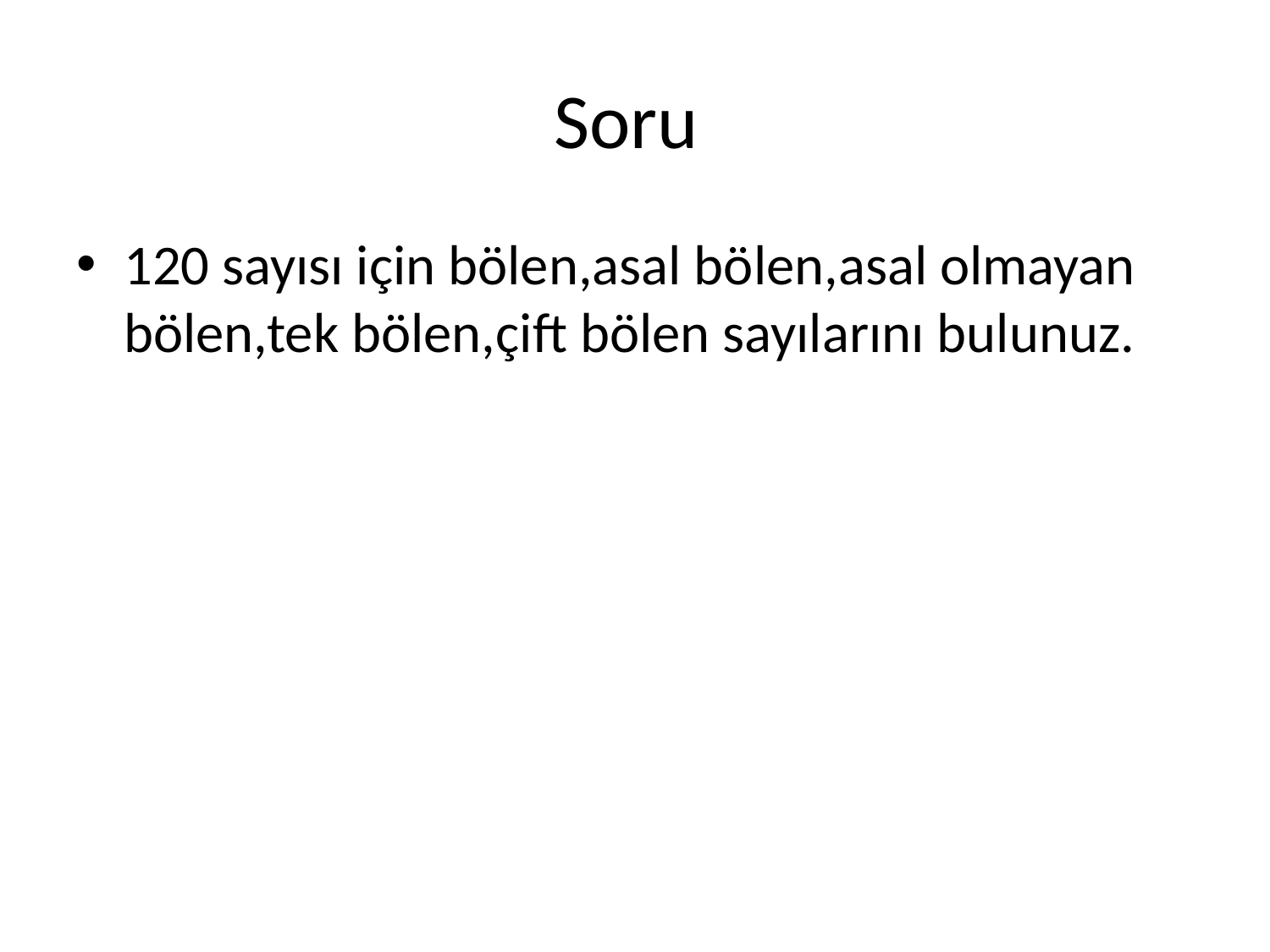

# Soru
120 sayısı için bölen,asal bölen,asal olmayan bölen,tek bölen,çift bölen sayılarını bulunuz.